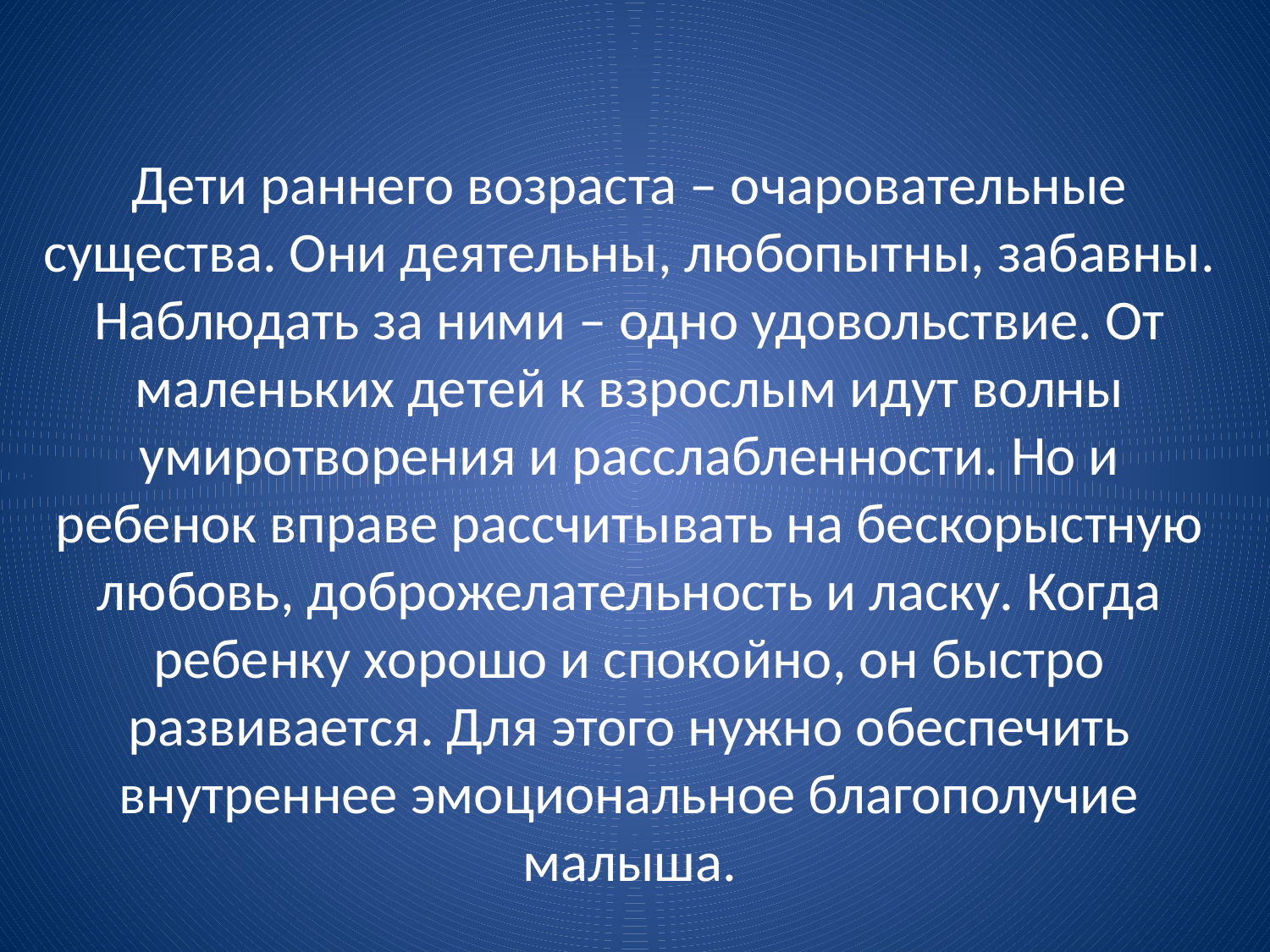

#

Дети раннего возраста – очаровательные существа. Они деятельны, любопытны, забавны. Наблюдать за ними – одно удовольствие. От маленьких детей к взрослым идут волны умиротворения и расслабленности. Но и ребенок вправе рассчитывать на бескорыстную любовь, доброжелательность и ласку. Когда ребенку хорошо и спокойно, он быстро развивается. Для этого нужно обеспечить внутреннее эмоциональное благополучие малыша.